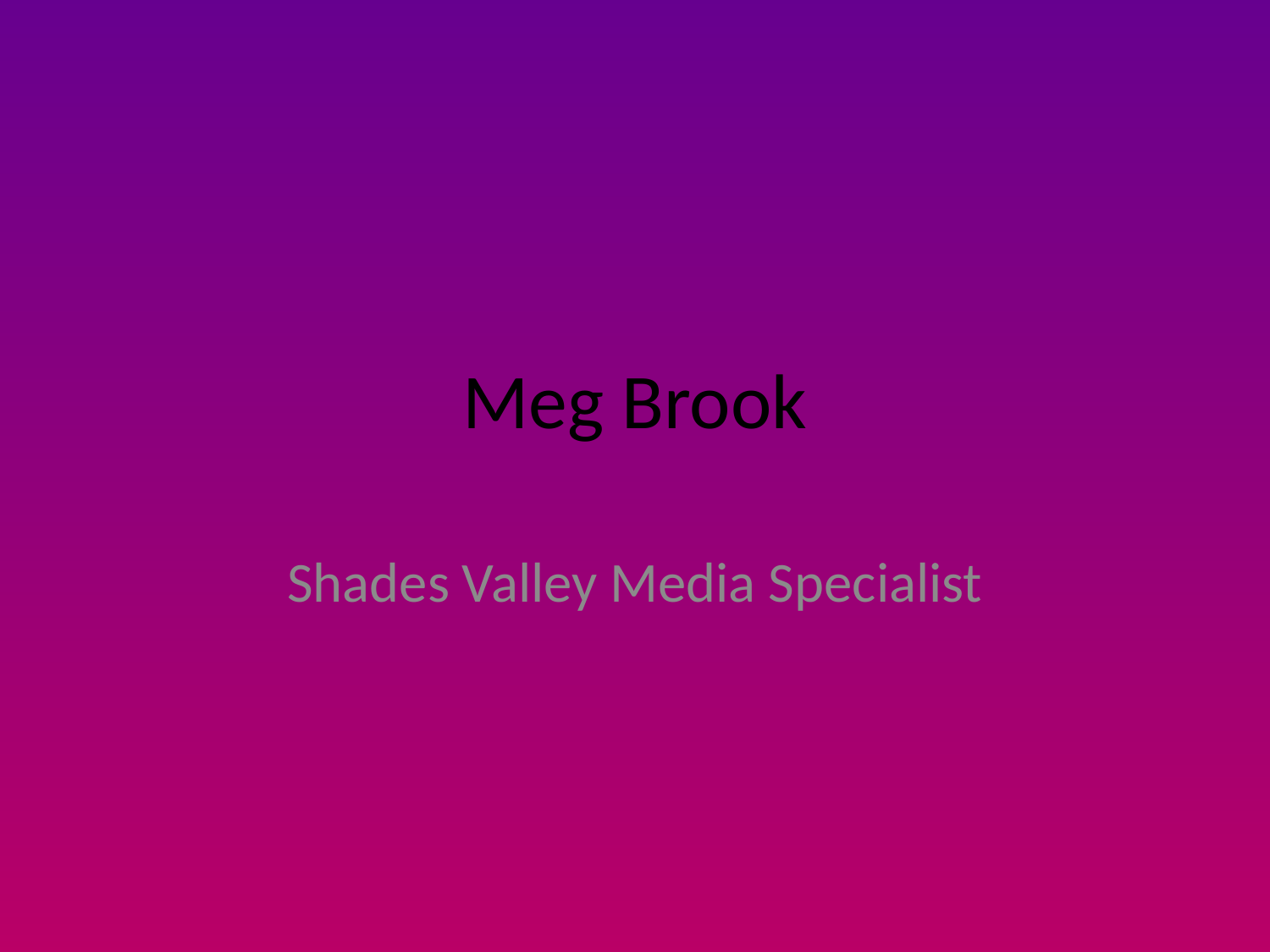

# Meg Brook
Shades Valley Media Specialist